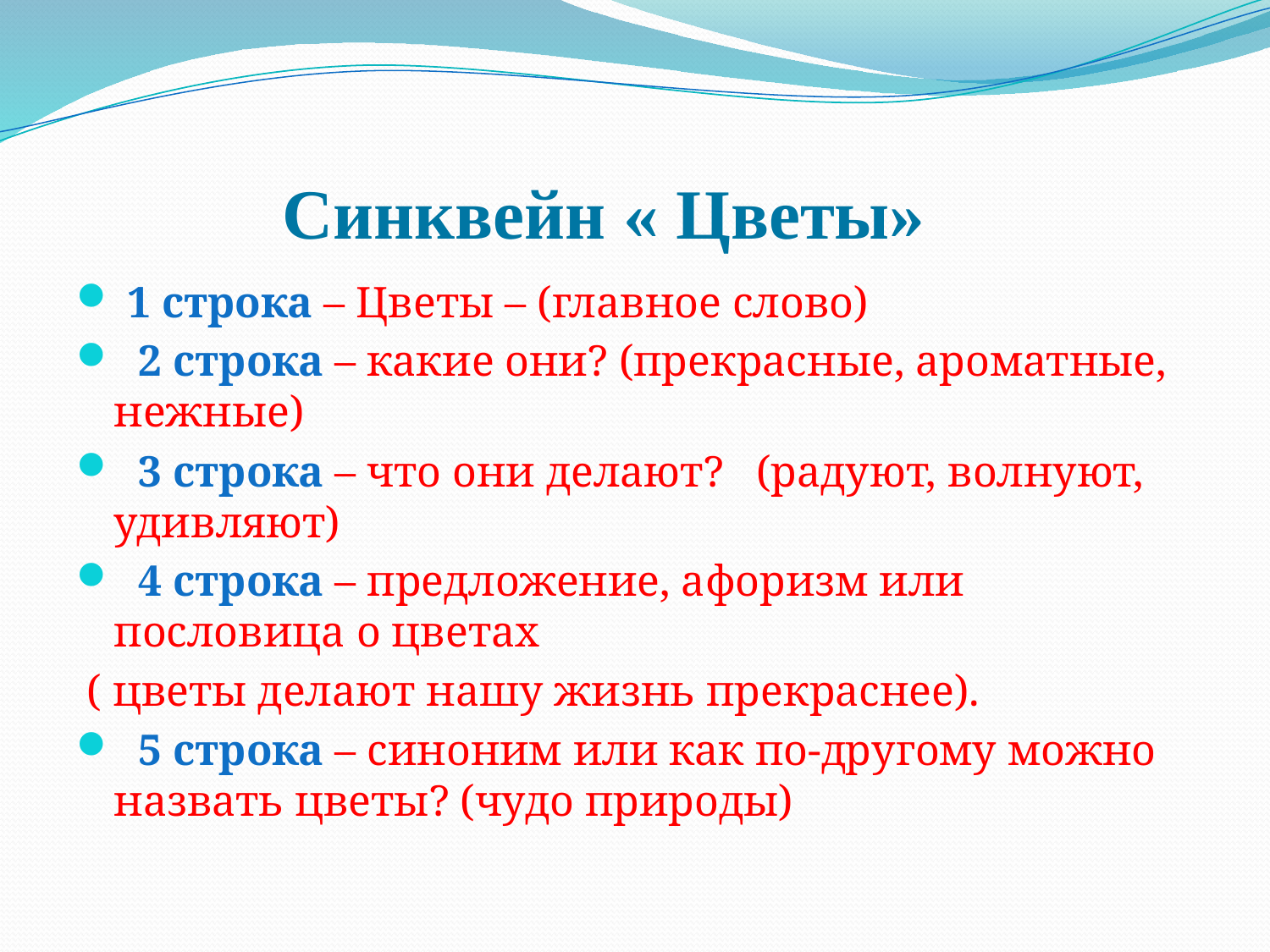

# Синквейн « Цветы»
 1 строка – Цветы – (главное слово)
  2 строка – какие они? (прекрасные, ароматные, нежные)
  3 строка – что они делают?   (радуют, волнуют, удивляют)
  4 строка – предложение, афоризм или пословица о цветах
 ( цветы делают нашу жизнь прекраснее).
  5 строка – синоним или как по-другому можно назвать цветы? (чудо природы)